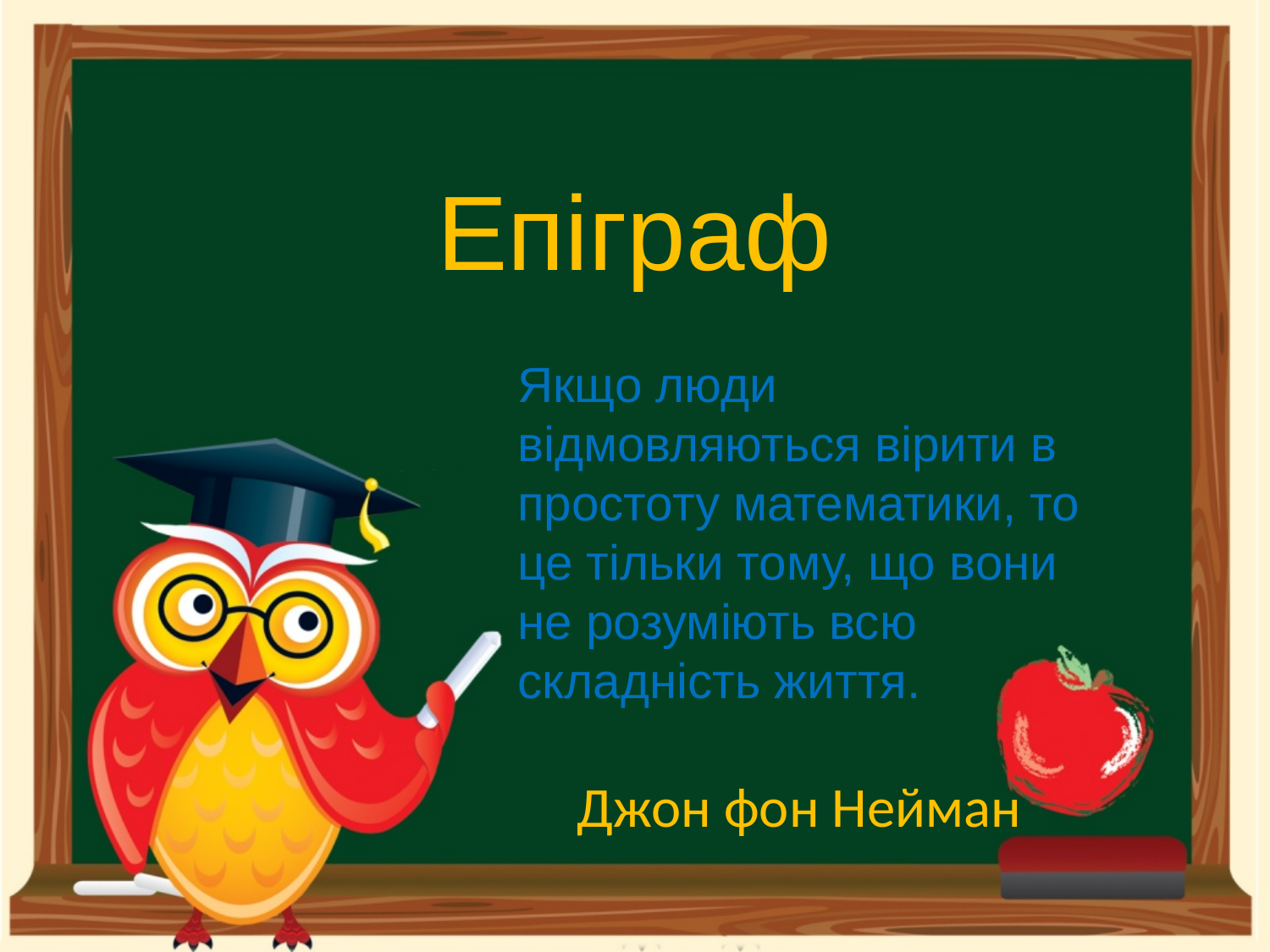

# Епіграф

Якщо люди відмовляються вірити в простоту математики, то це тільки тому, що вони не розуміють всю складність життя.
                                                         Джон фон Нейман